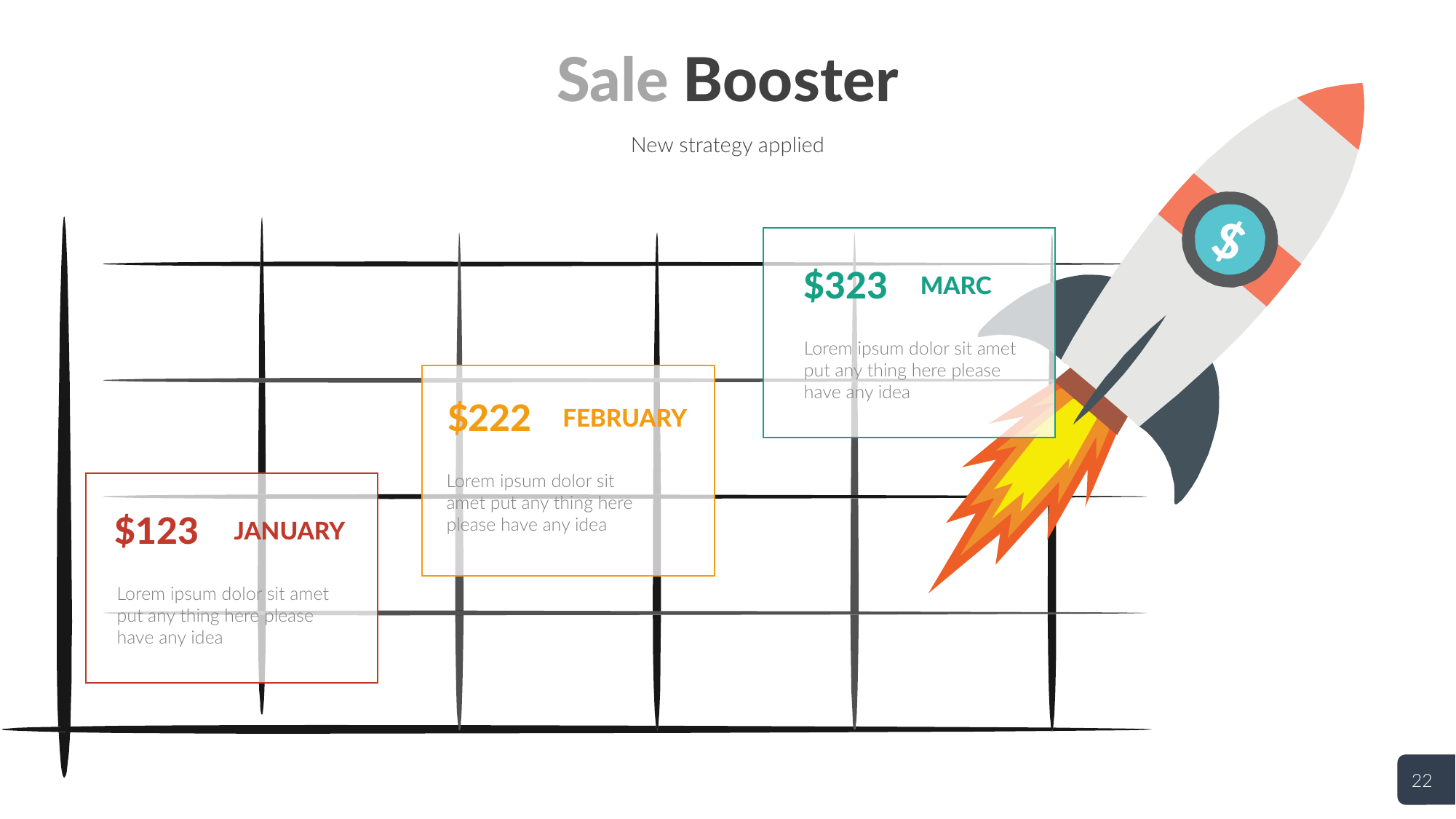

$

# Sale Booster
New strategy applied

$323
MARC
Lorem ipsum dolor sit amet put any thing here please have any idea

$222
FEBRUARY
Lorem ipsum dolor sit amet put any thing here please have any idea

$123
JANUARY
Lorem ipsum dolor sit amet put any thing here please have any idea

22